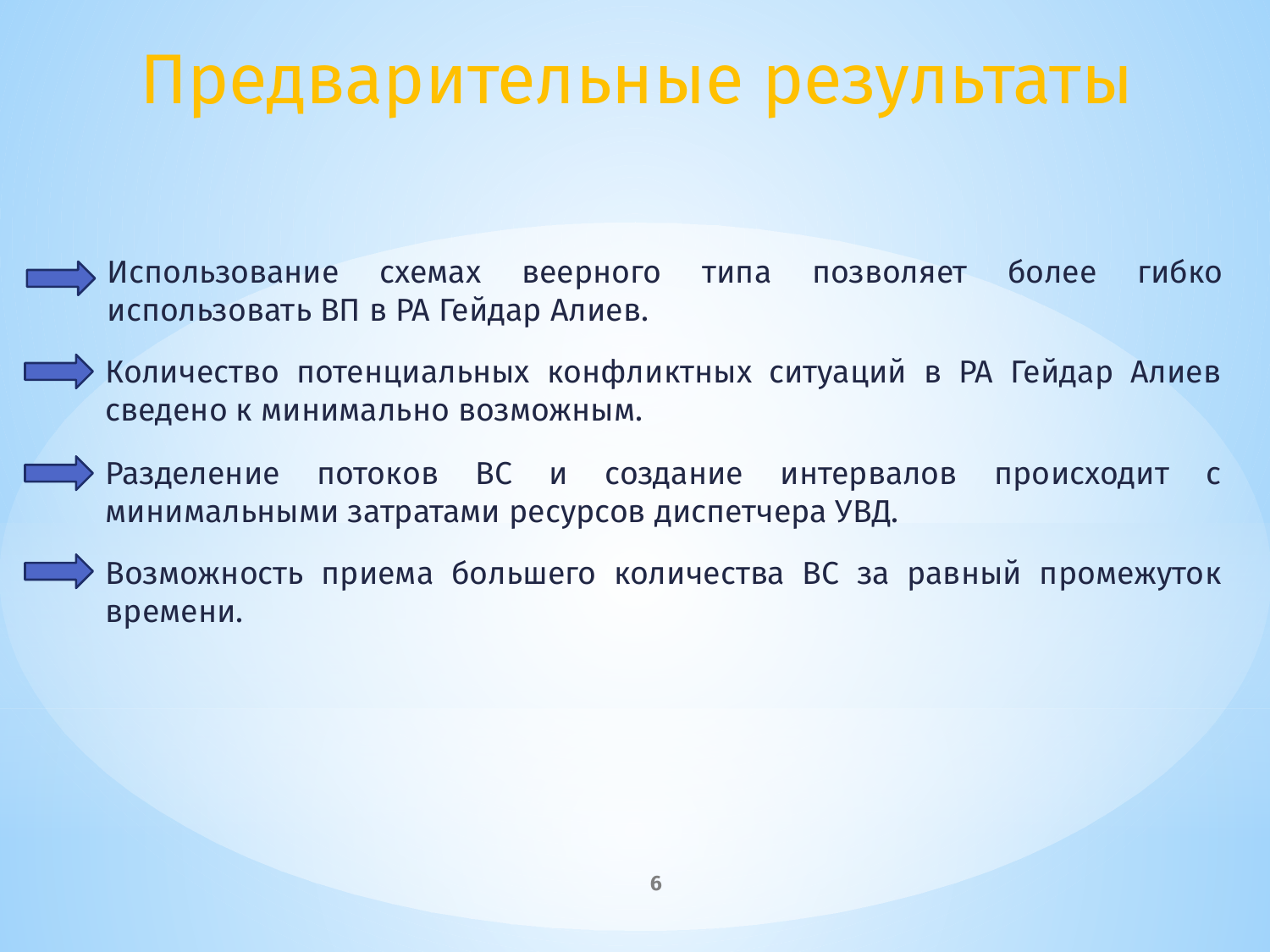

Предварительные результаты
Использование схемах веерного типа позволяет более гибко использовать ВП в РА Гейдар Алиев.

Количество потенциальных конфликтных ситуаций в РА Гейдар Алиев сведено к минимально возможным.

Разделение потоков ВС и создание интервалов происходит с минимальными затратами ресурсов диспетчера УВД.

Возможность приема большего количества ВС за равный промежуток времени.

6